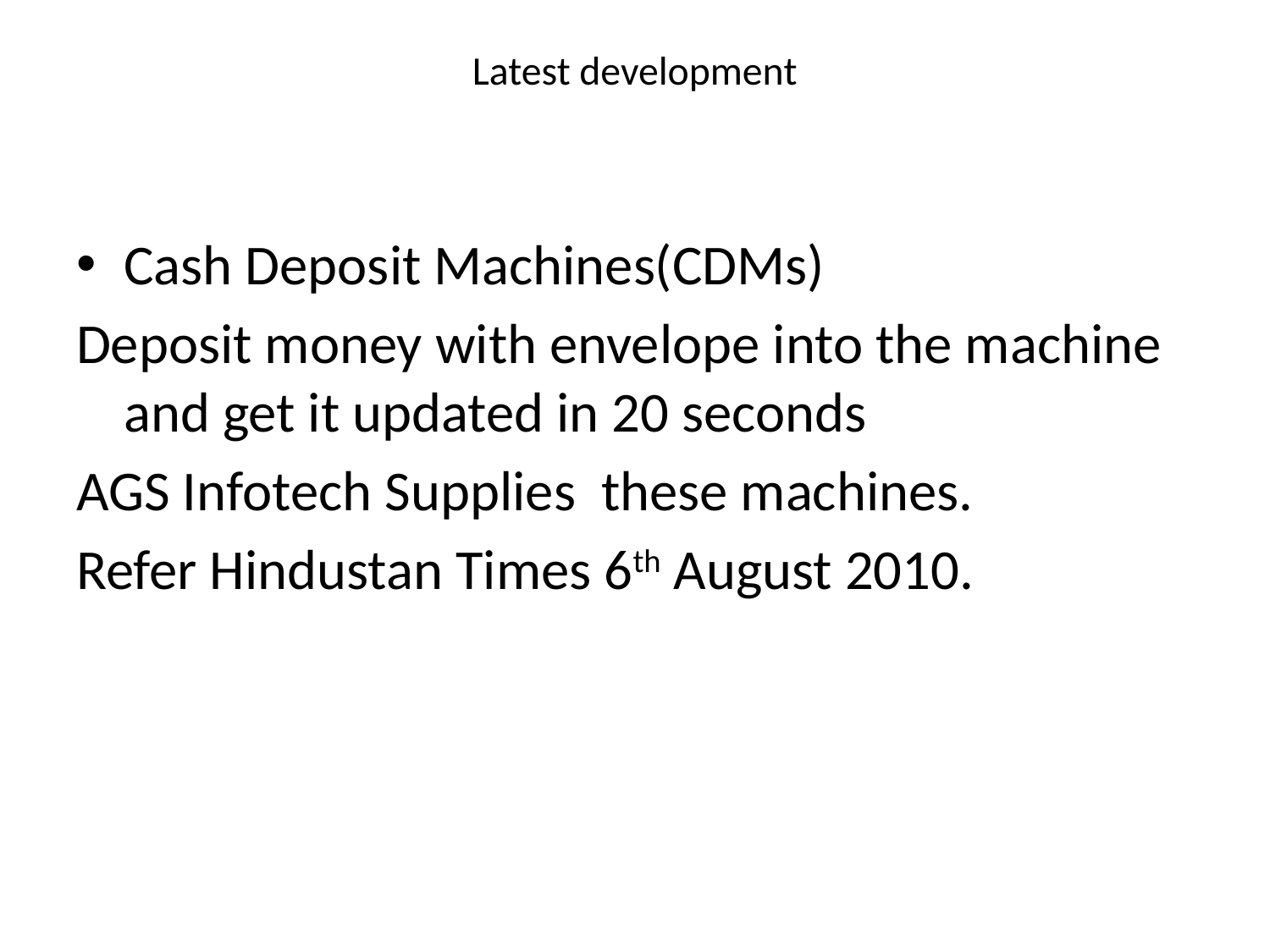

# Latest development
Cash Deposit Machines(CDMs)
Deposit money with envelope into the machine and get it updated in 20 seconds
AGS Infotech Supplies  these machines.
Refer Hindustan Times 6th August 2010.